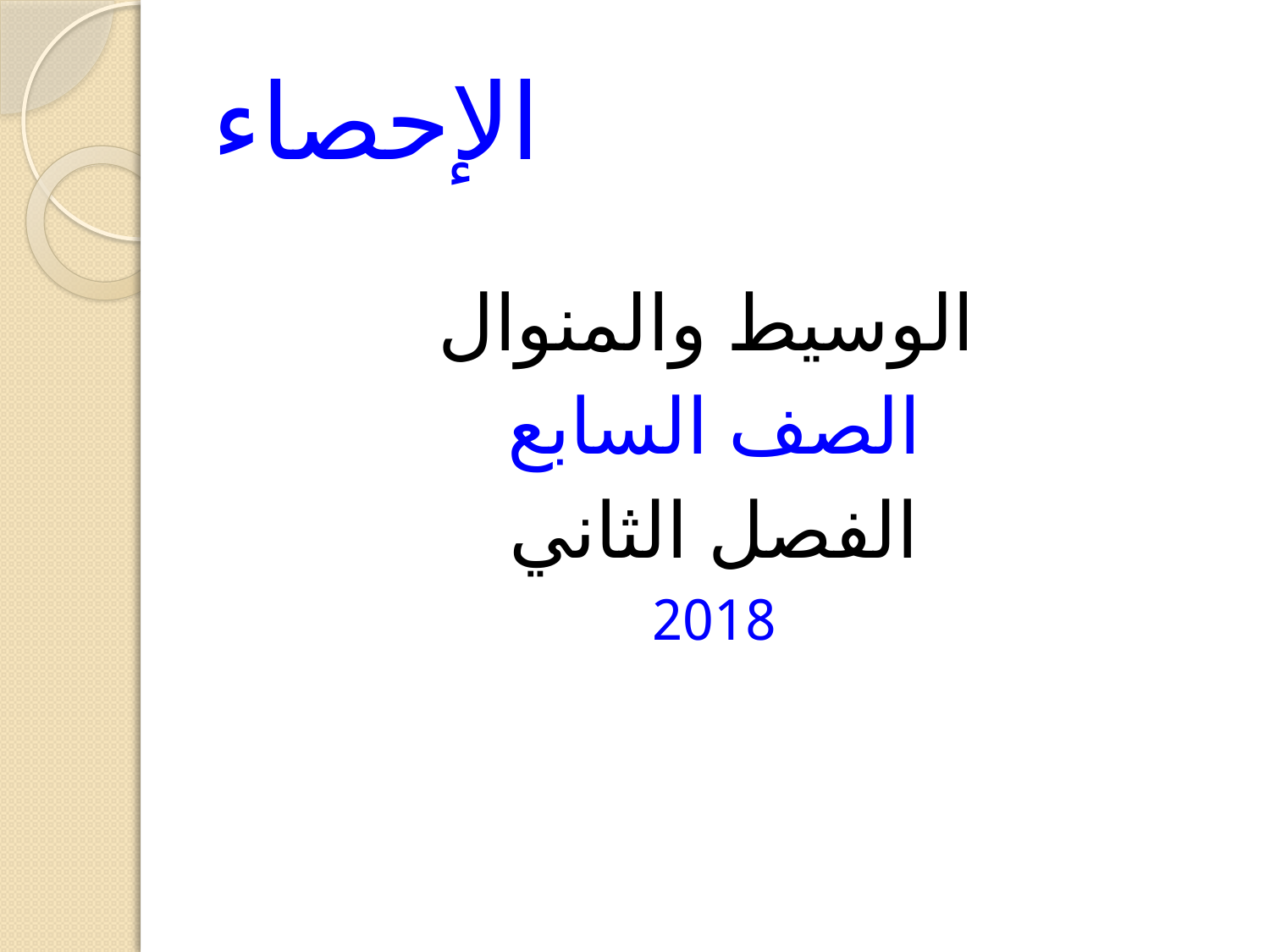

# الإحصاء

 الوسيط والمنوال
الصف السابع
الفصل الثاني
2018